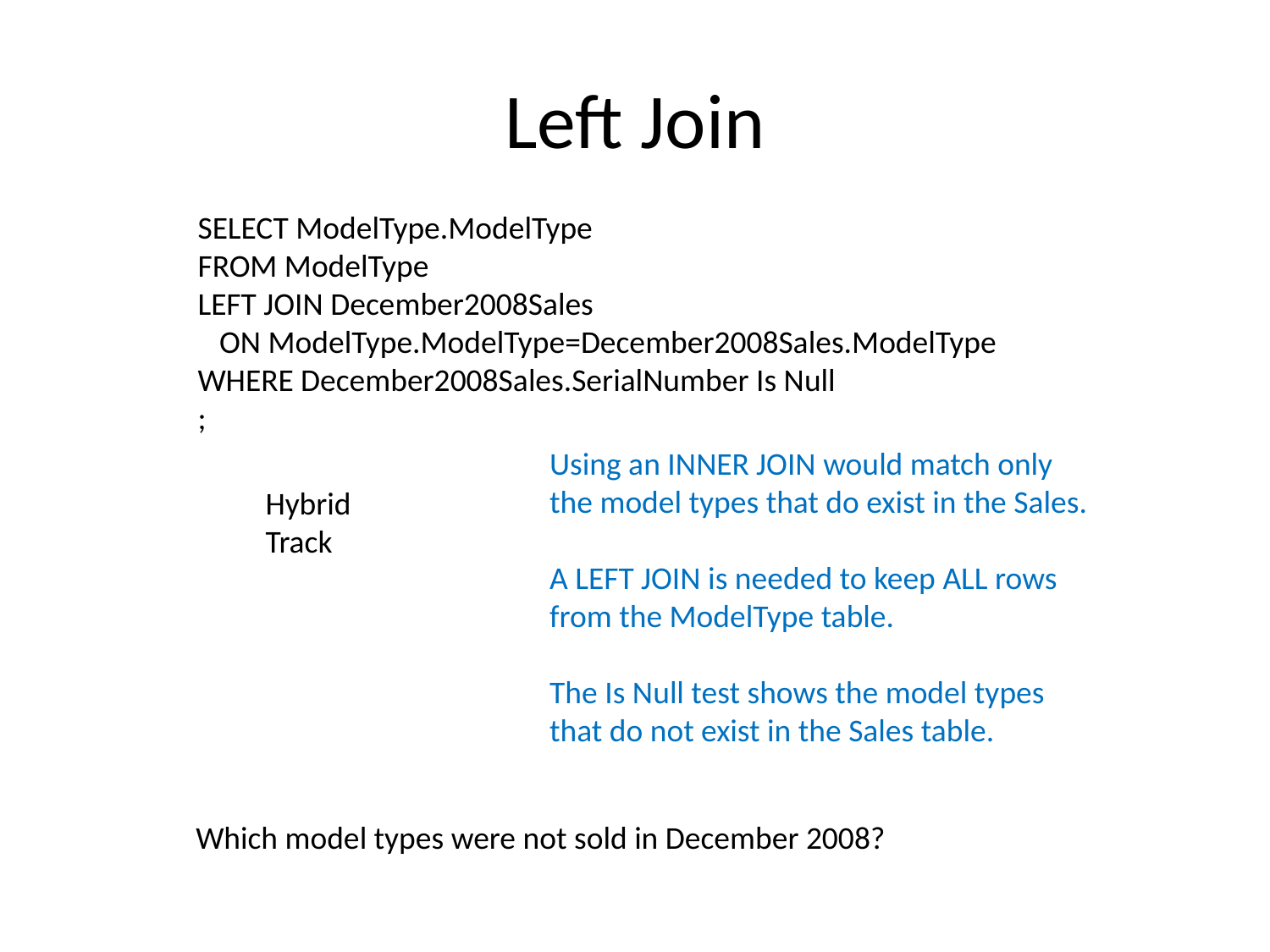

# Left Join
SELECT ModelType.ModelType
FROM ModelType
LEFT JOIN December2008Sales
   ON ModelType.ModelType=December2008Sales.ModelType
WHERE December2008Sales.SerialNumber Is Null
;
Using an INNER JOIN would match only the model types that do exist in the Sales.

A LEFT JOIN is needed to keep ALL rows from the ModelType table.

The Is Null test shows the model types that do not exist in the Sales table.
Hybrid
Track
Which model types were not sold in December 2008?